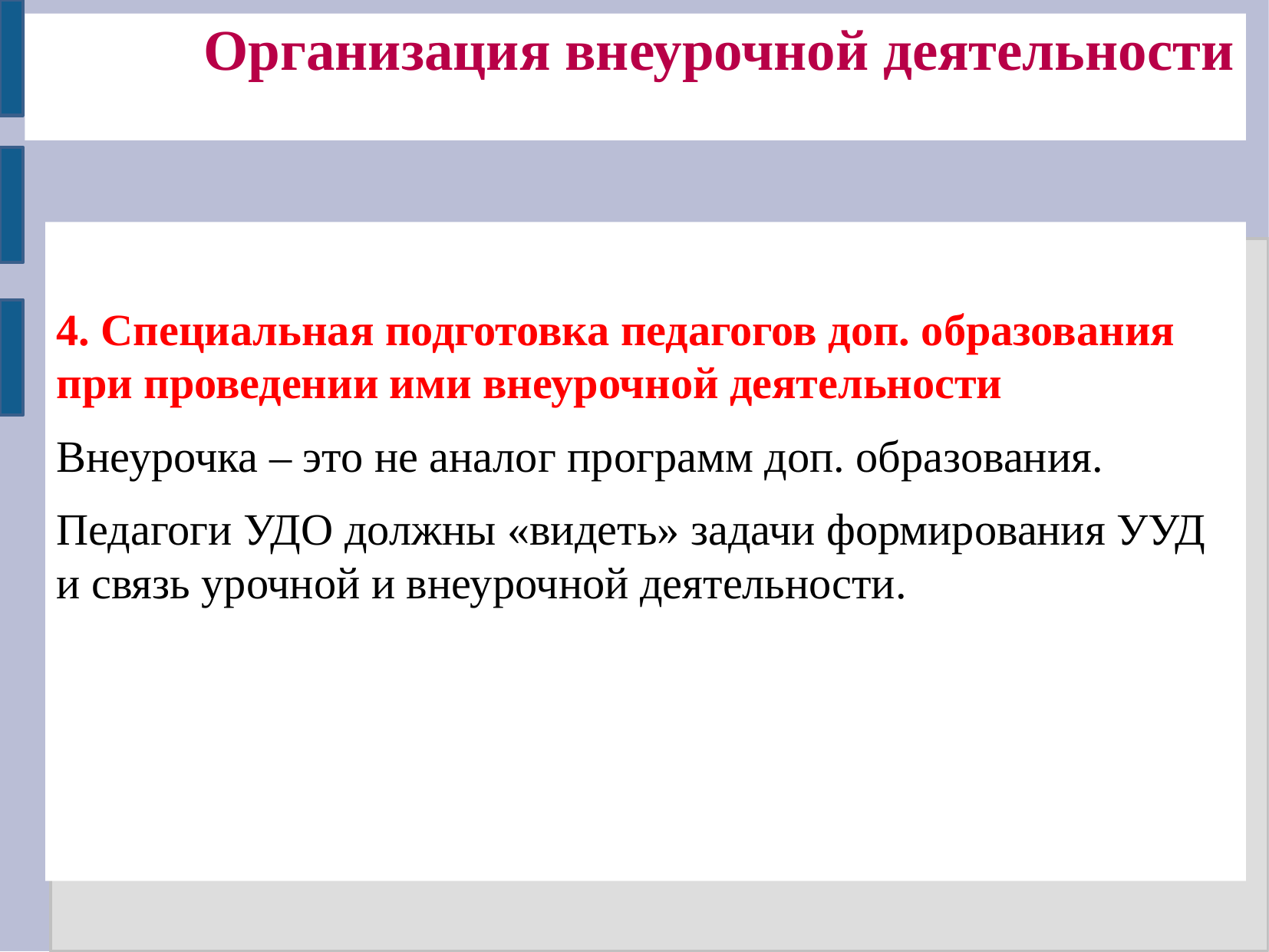

Организация внеурочной деятельности

4. Специальная подготовка педагогов доп. образования при проведении ими внеурочной деятельности
Внеурочка – это не аналог программ доп. образования.
Педагоги УДО должны «видеть» задачи формирования УУД и связь урочной и внеурочной деятельности.